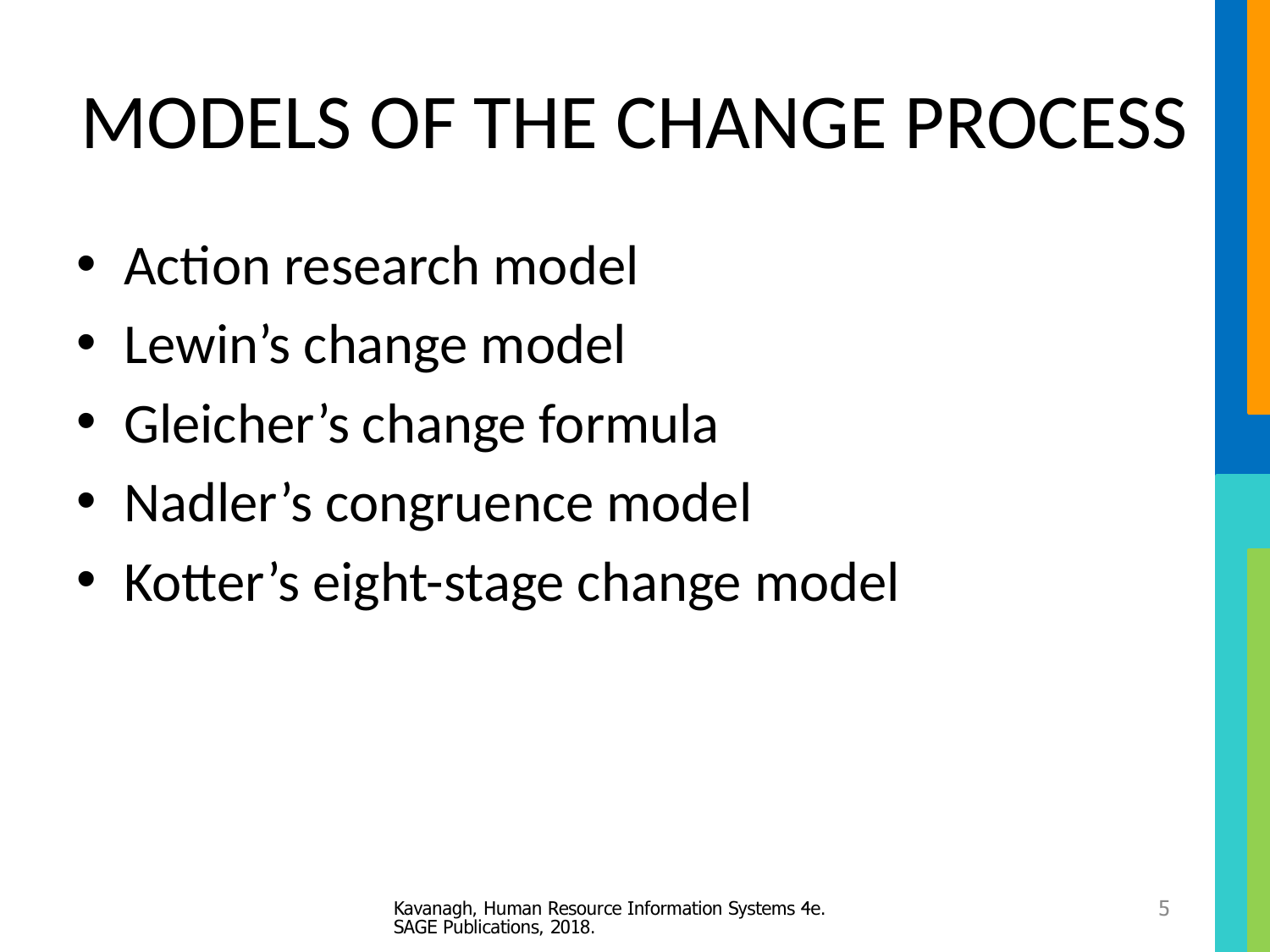

# MODELS OF THE CHANGE PROCESS
Action research model
Lewin’s change model
Gleicher’s change formula
Nadler’s congruence model
Kotter’s eight-stage change model

Kavanagh, Human Resource Information Systems 4e. SAGE Publications, 2018.
5